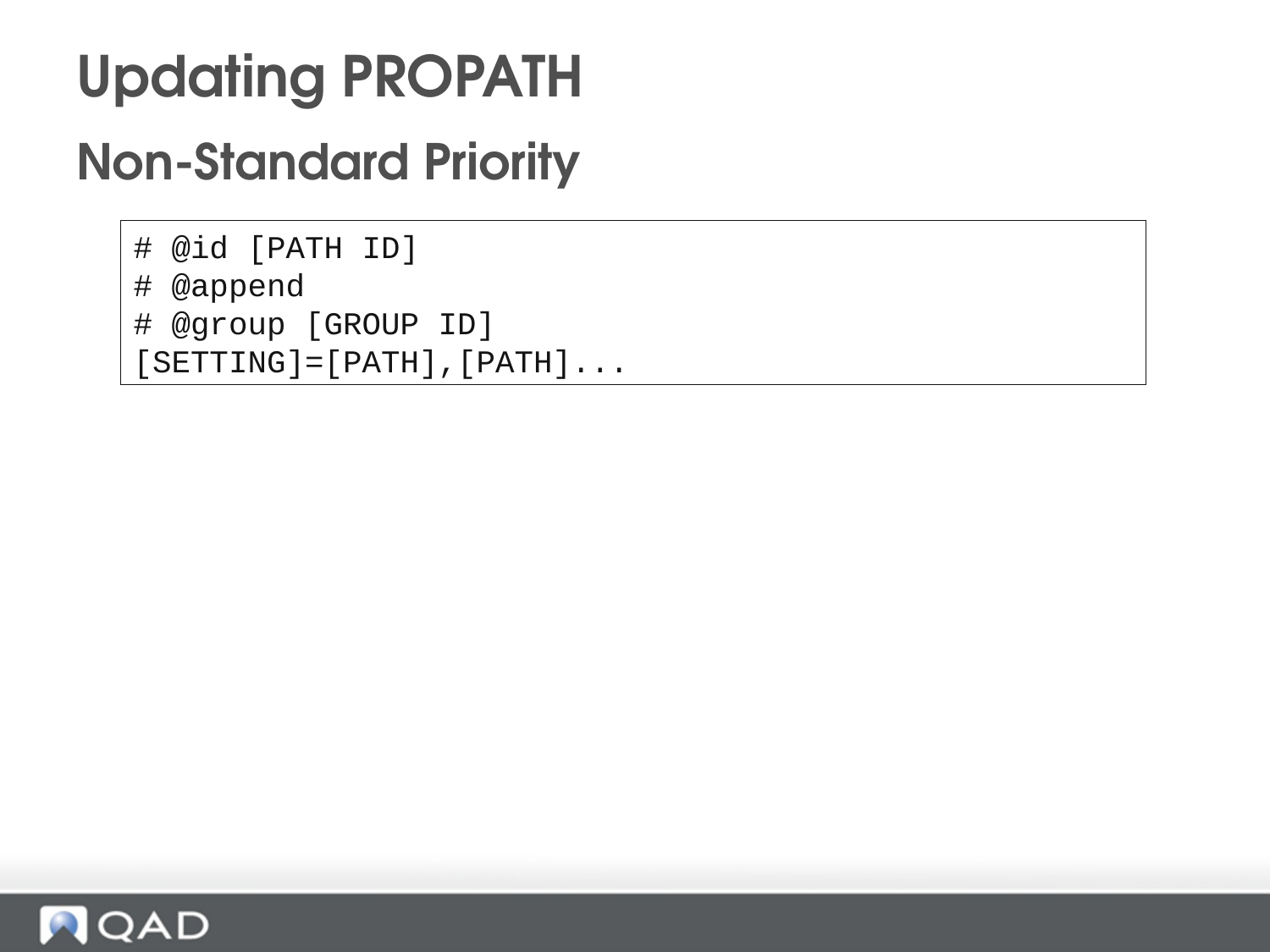

# Updating PROPATH
Non-Standard Priority
# @id [PATH ID]
# @append
# @group [GROUP ID]
[SETTING]=[PATH],[PATH]...